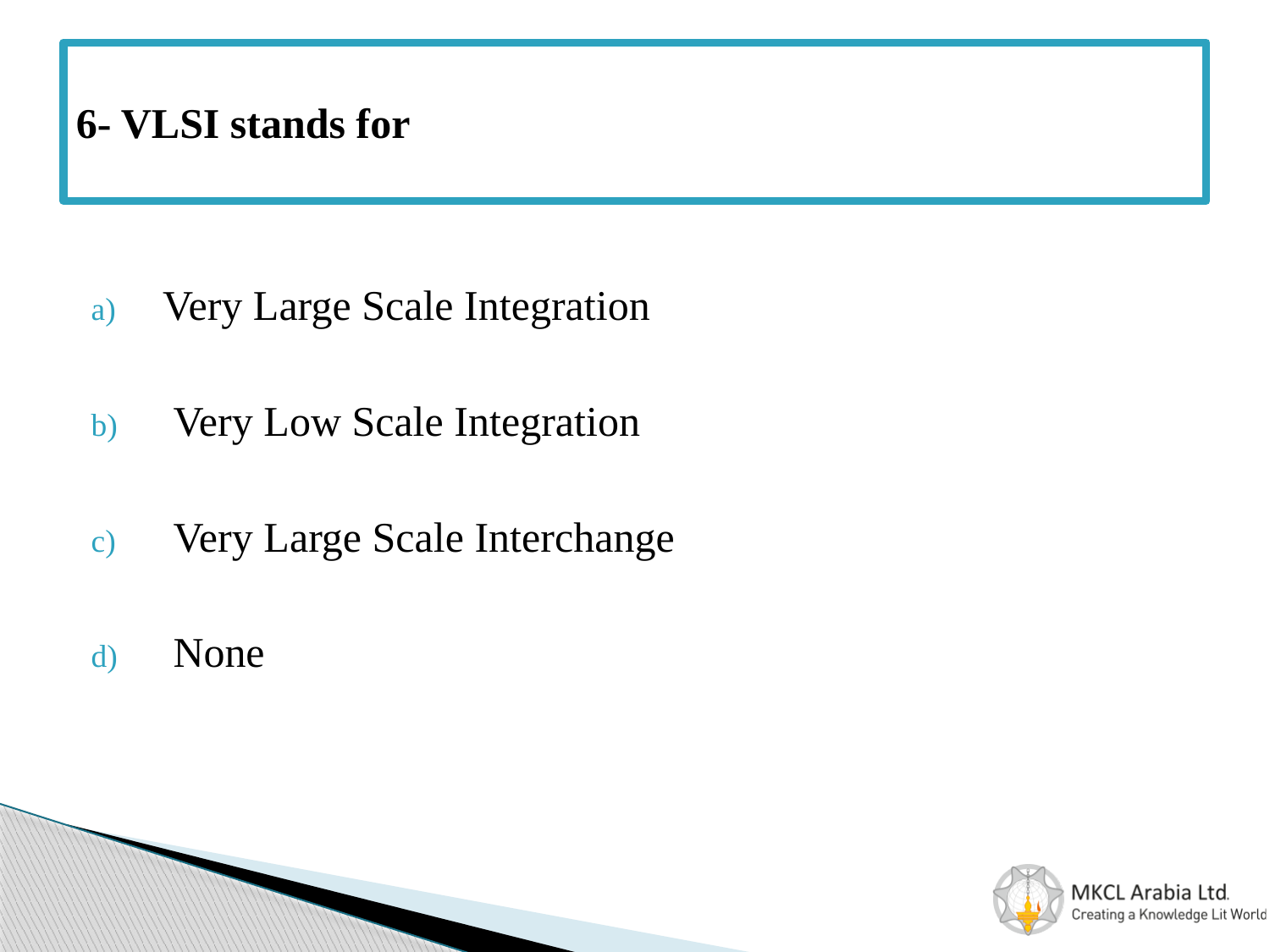

# 6- VLSI stands for

Very Large Scale Integration

 Very Low Scale Integration

 Very Large Scale Interchange

 None